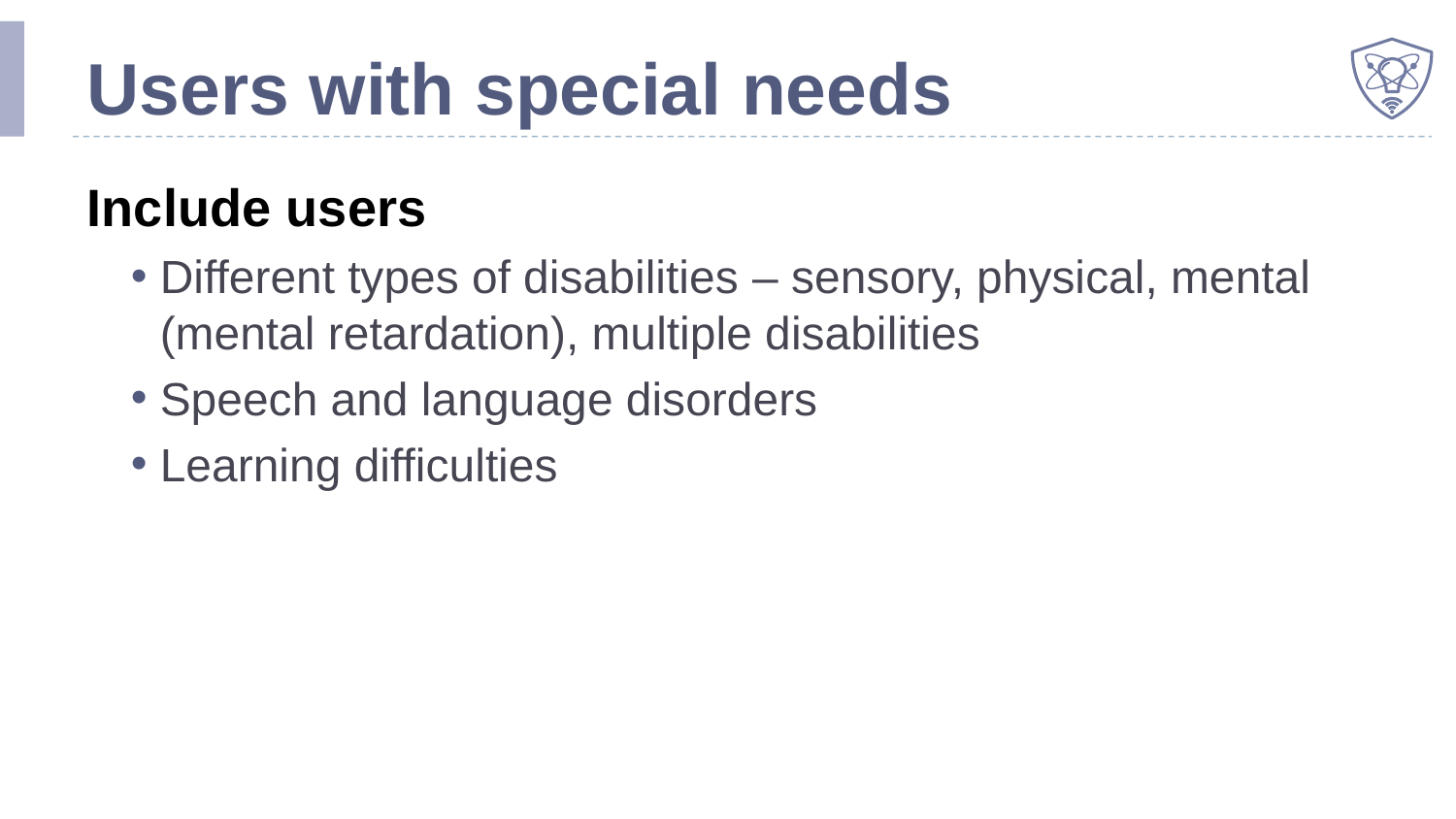

# Users with special needs
Include users
Different types of disabilities – sensory, physical, mental (mental retardation), multiple disabilities
Speech and language disorders
Learning difficulties